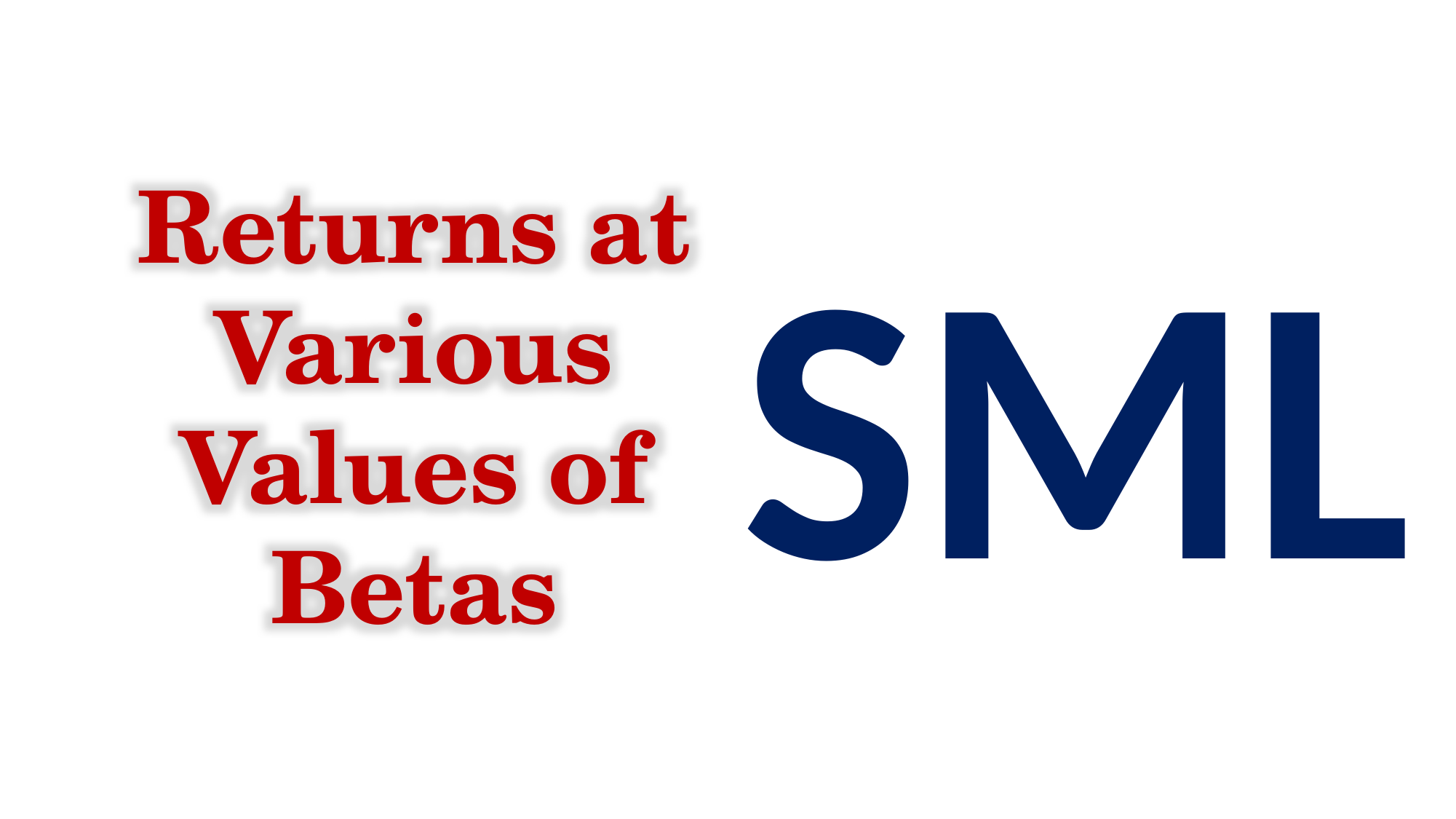

Returns at Various Values of Betas
SML